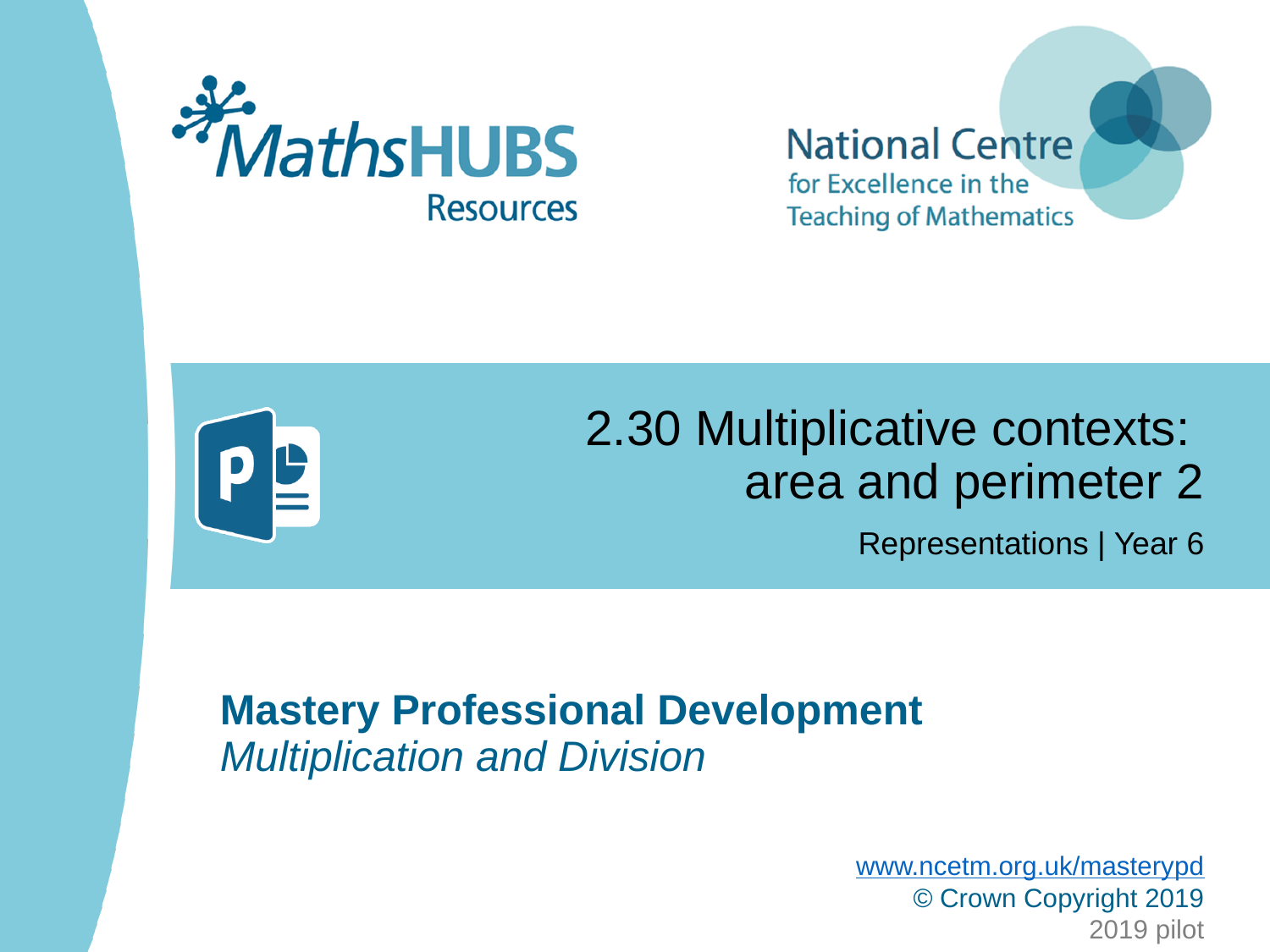

# 2.30 Multiplicative contexts: area and perimeter 2
Representations | Year 6
Multiplication and Division